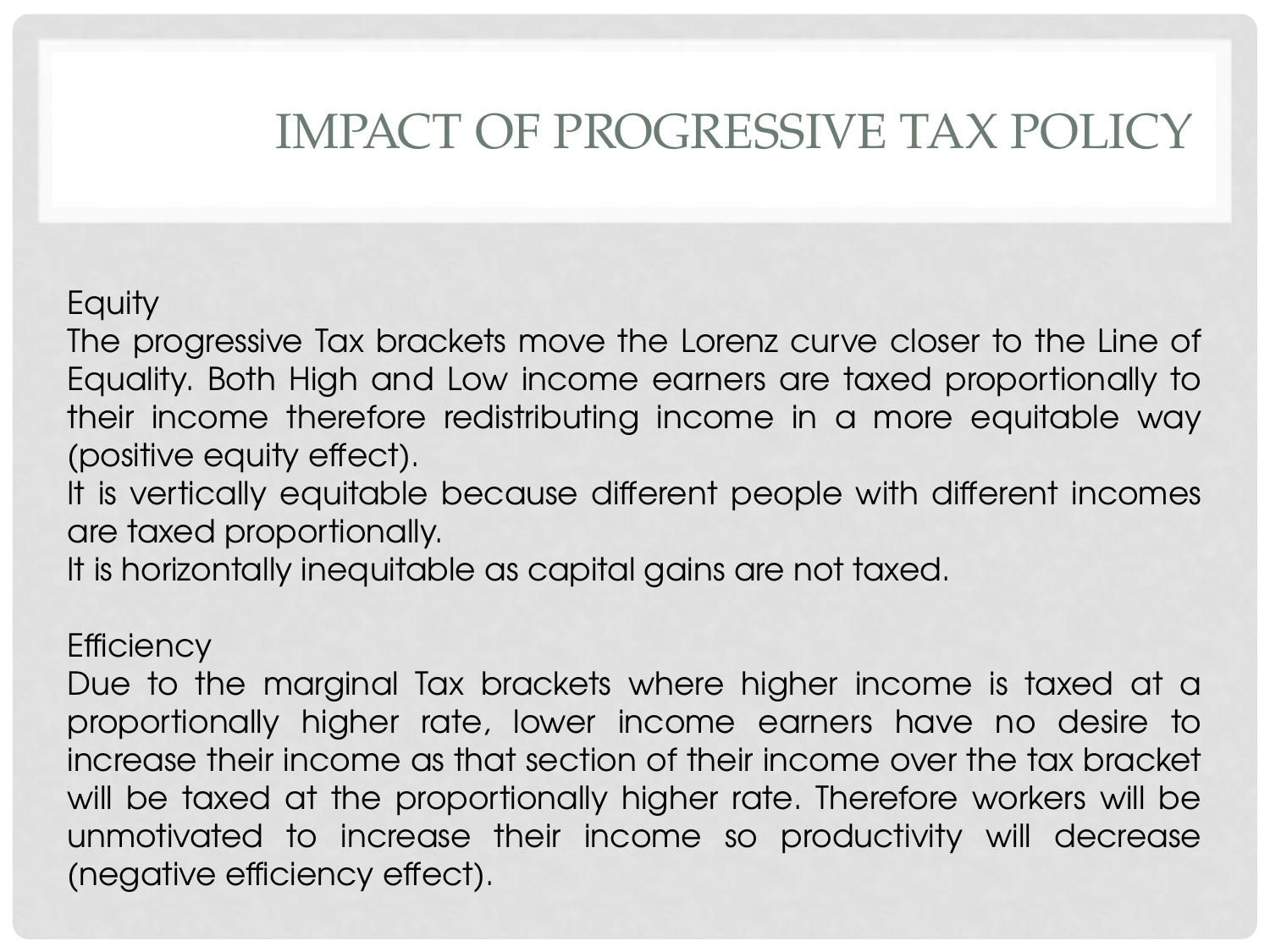

# Impact of Progressive Tax policy
Equity
The progressive Tax brackets move the Lorenz curve closer to the Line of Equality. Both High and Low income earners are taxed proportionally to their income therefore redistributing income in a more equitable way (positive equity effect).
It is vertically equitable because different people with different incomes are taxed proportionally.
It is horizontally inequitable as capital gains are not taxed.

Efficiency
Due to the marginal Tax brackets where higher income is taxed at a proportionally higher rate, lower income earners have no desire to increase their income as that section of their income over the tax bracket will be taxed at the proportionally higher rate. Therefore workers will be unmotivated to increase their income so productivity will decrease (negative efficiency effect).